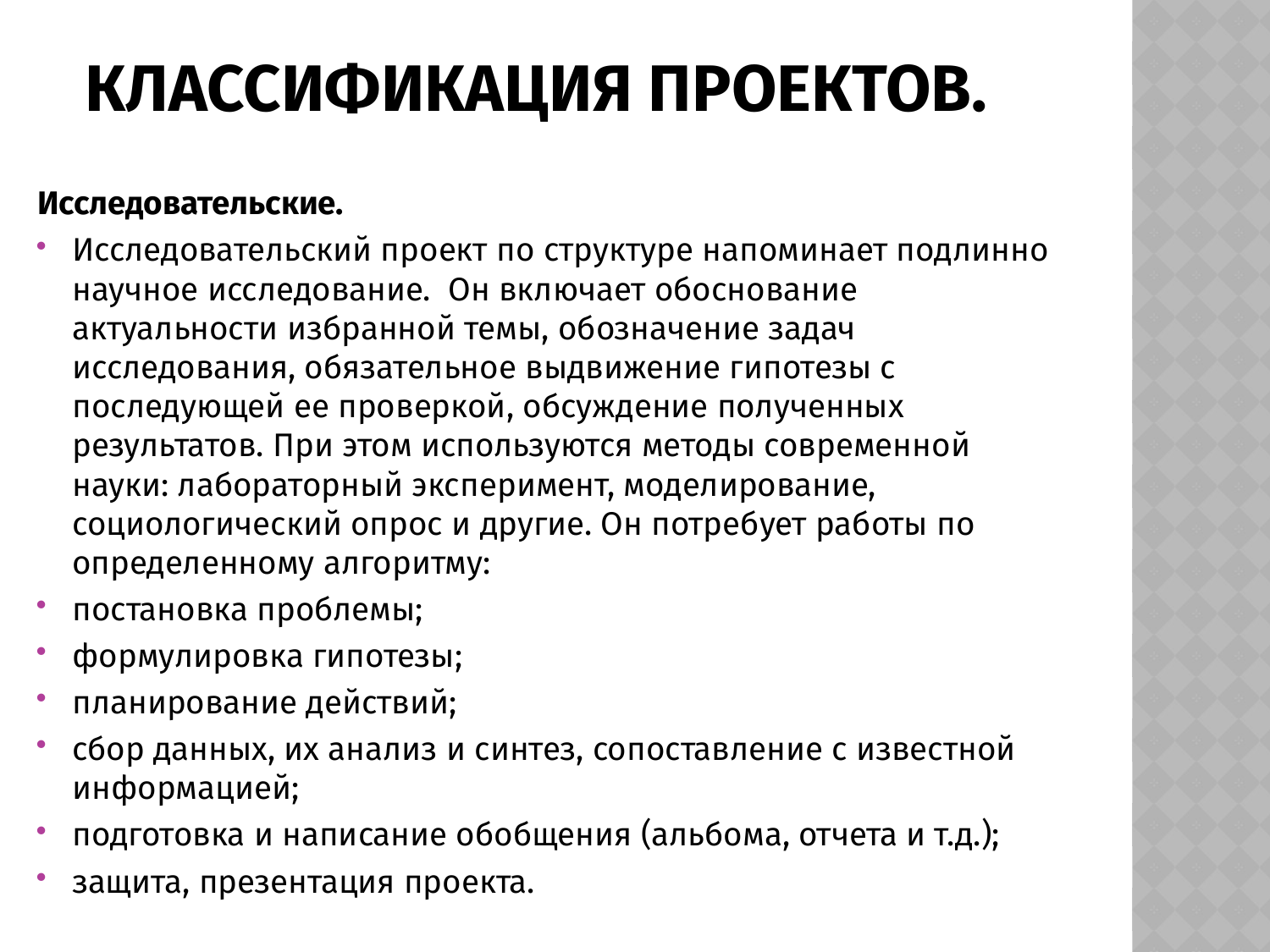

# Классификация проектов.
Исследовательские.
Исследовательский проект по структуре напоминает подлинно научное исследование.  Он включает обоснование актуальности избранной темы, обо­значение задач исследования, обязательное выдвижение гипотезы с последующей ее проверкой, обсуждение полученных результатов. При этом используются методы современной науки: лабораторный эксперимент, моделирование, социологический опрос и другие. Он потребует работы по определенному алгоритму:
постановка проблемы;
формулировка гипотезы;
планирование действий;
сбор данных, их анализ и синтез, сопоставление с известной информацией;
подготовка и написание обобщения (альбома, отчета и т.д.);
защита, презентация проекта.